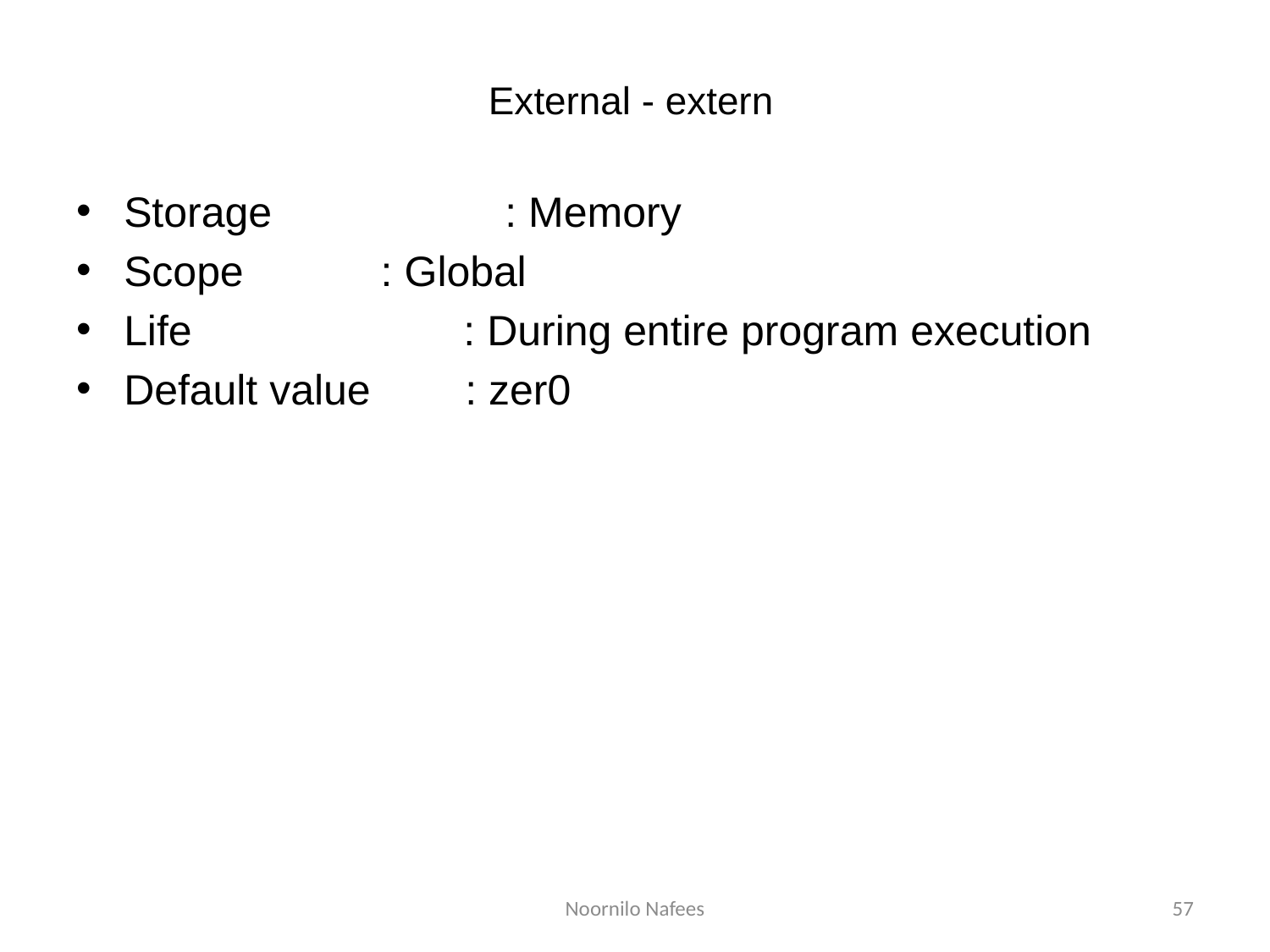

# External - extern
Storage		: Memory
Scope	           : Global
Life                       : During entire program execution
Default value        : zer0

Noornilo Nafees
57